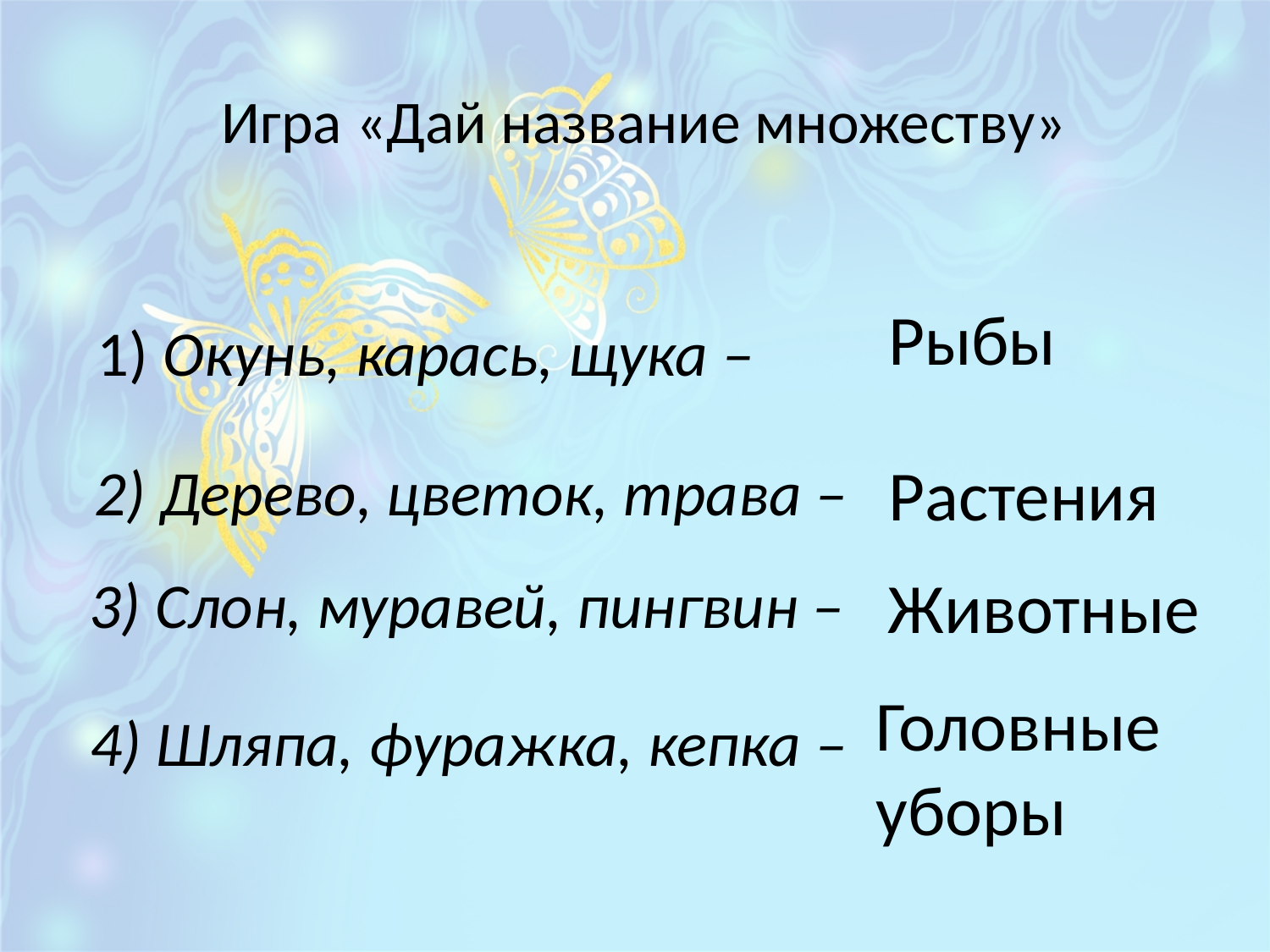

# Игра «Дай название множеству»
Рыбы
1) Окунь, карась, щука –
Растения
2) Дерево, цветок, трава –
Животные
3) Слон, муравей, пингвин –
Головные уборы
4) Шляпа, фуражка, кепка –